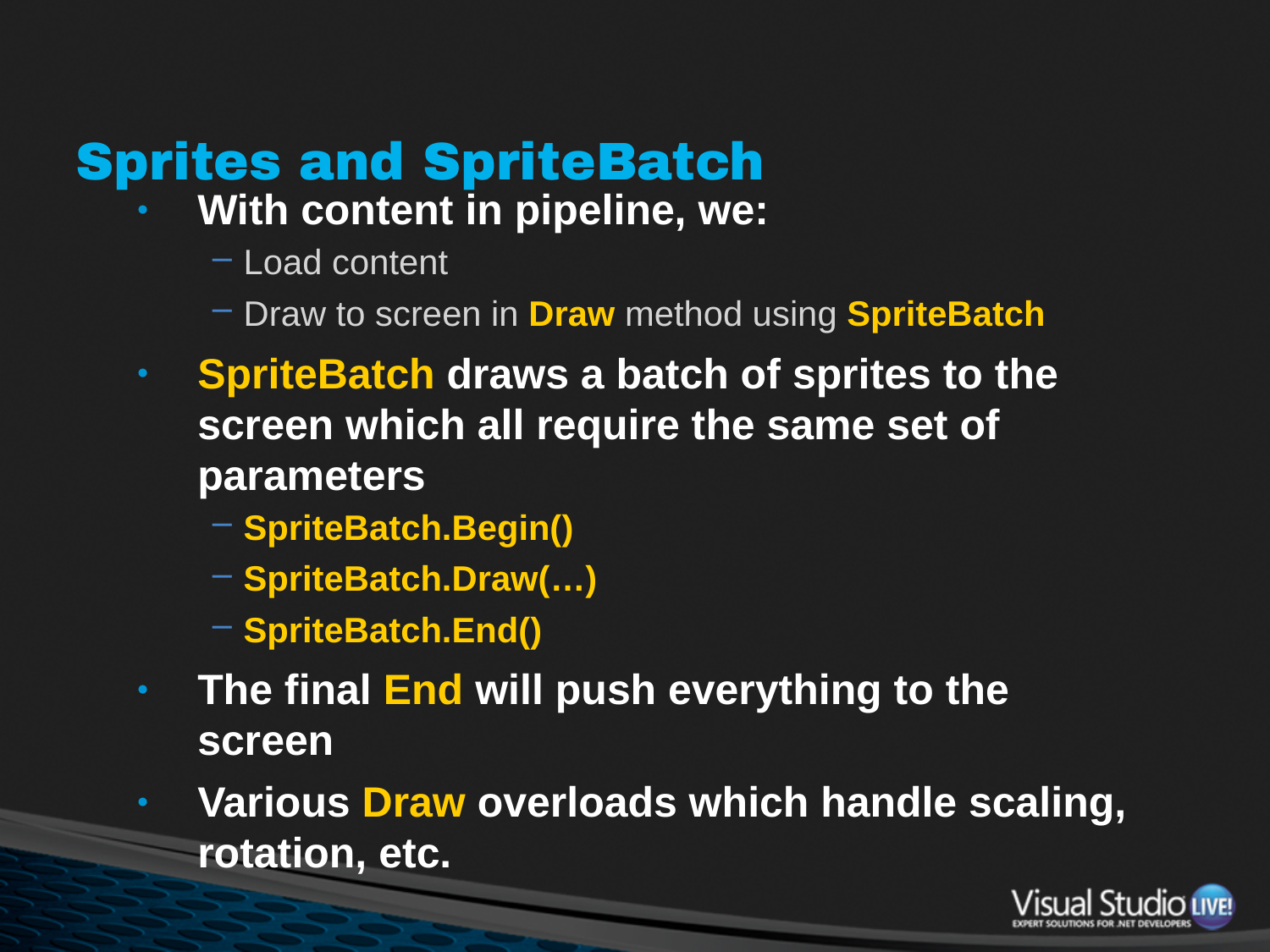

# Sprites and SpriteBatch
With content in pipeline, we:
Load content
Draw to screen in Draw method using SpriteBatch
SpriteBatch draws a batch of sprites to the screen which all require the same set of parameters
SpriteBatch.Begin()
SpriteBatch.Draw(…)
SpriteBatch.End()
The final End will push everything to the screen
Various Draw overloads which handle scaling, rotation, etc.